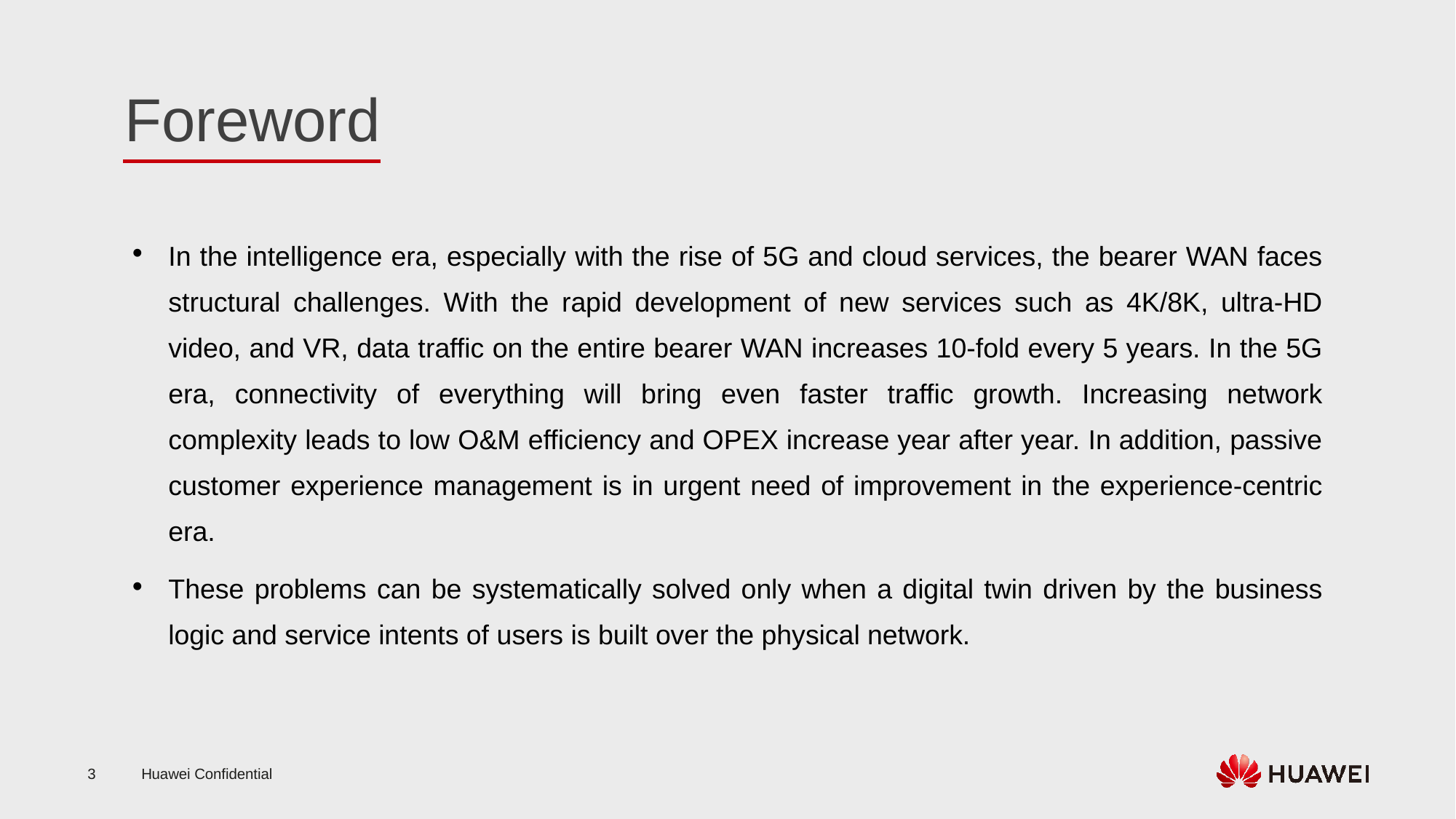

In the intelligence era, especially with the rise of 5G and cloud services, the bearer WAN faces structural challenges. With the rapid development of new services such as 4K/8K, ultra-HD video, and VR, data traffic on the entire bearer WAN increases 10-fold every 5 years. In the 5G era, connectivity of everything will bring even faster traffic growth. Increasing network complexity leads to low O&M efficiency and OPEX increase year after year. In addition, passive customer experience management is in urgent need of improvement in the experience-centric era.
These problems can be systematically solved only when a digital twin driven by the business logic and service intents of users is built over the physical network.